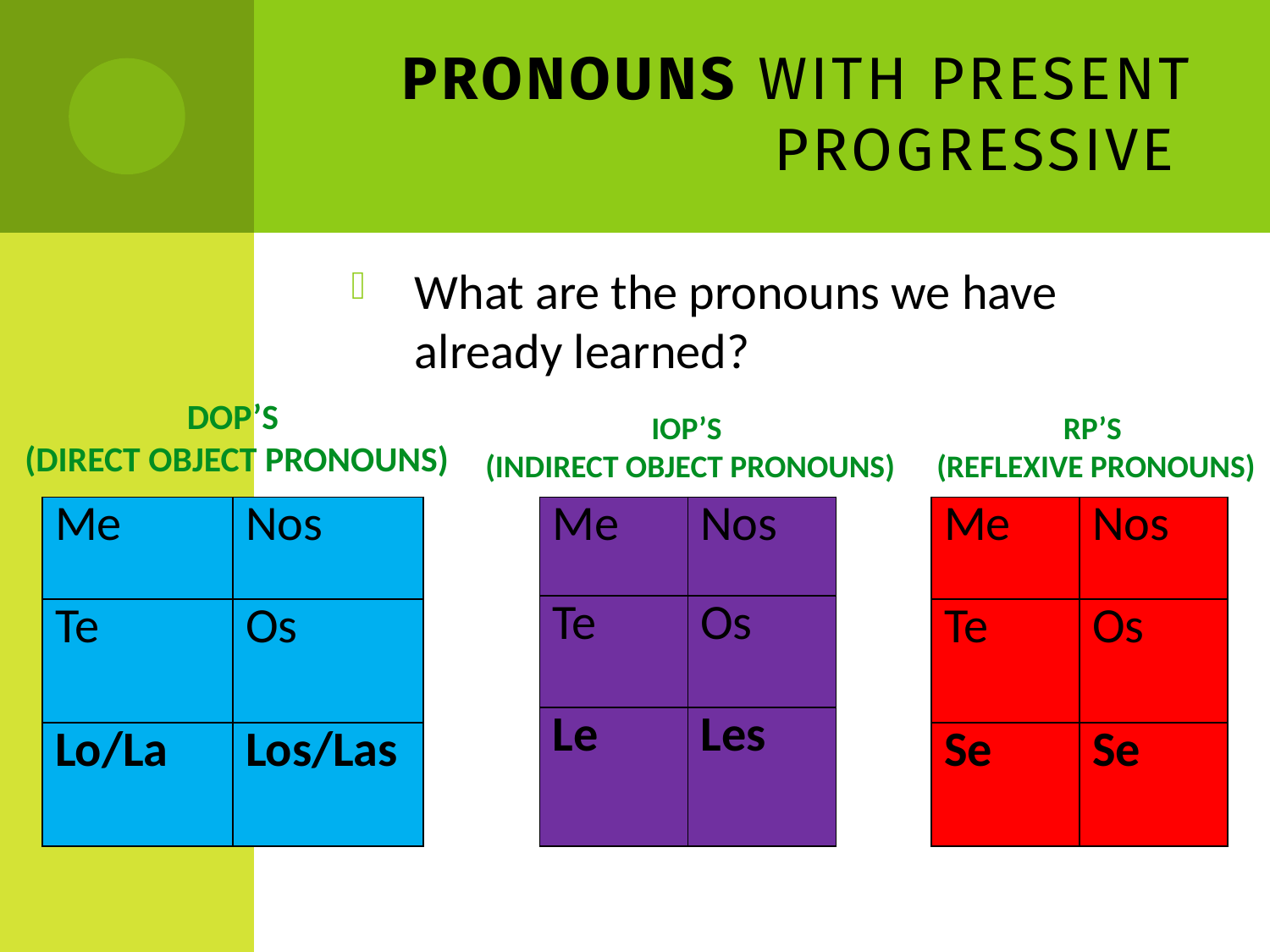

# PRONOUNS with Present Progressive
What are the pronouns we have already learned?
DOP’s
(direct Object Pronouns)
IOP’s
(Indirect Object Pronouns)
RP’s
(Reflexive Pronouns)
| Me | Nos |
| --- | --- |
| Te | Os |
| Lo/La | Los/Las |
| Me | Nos |
| --- | --- |
| Te | Os |
| Le | Les |
| Me | Nos |
| --- | --- |
| Te | Os |
| Se | Se |